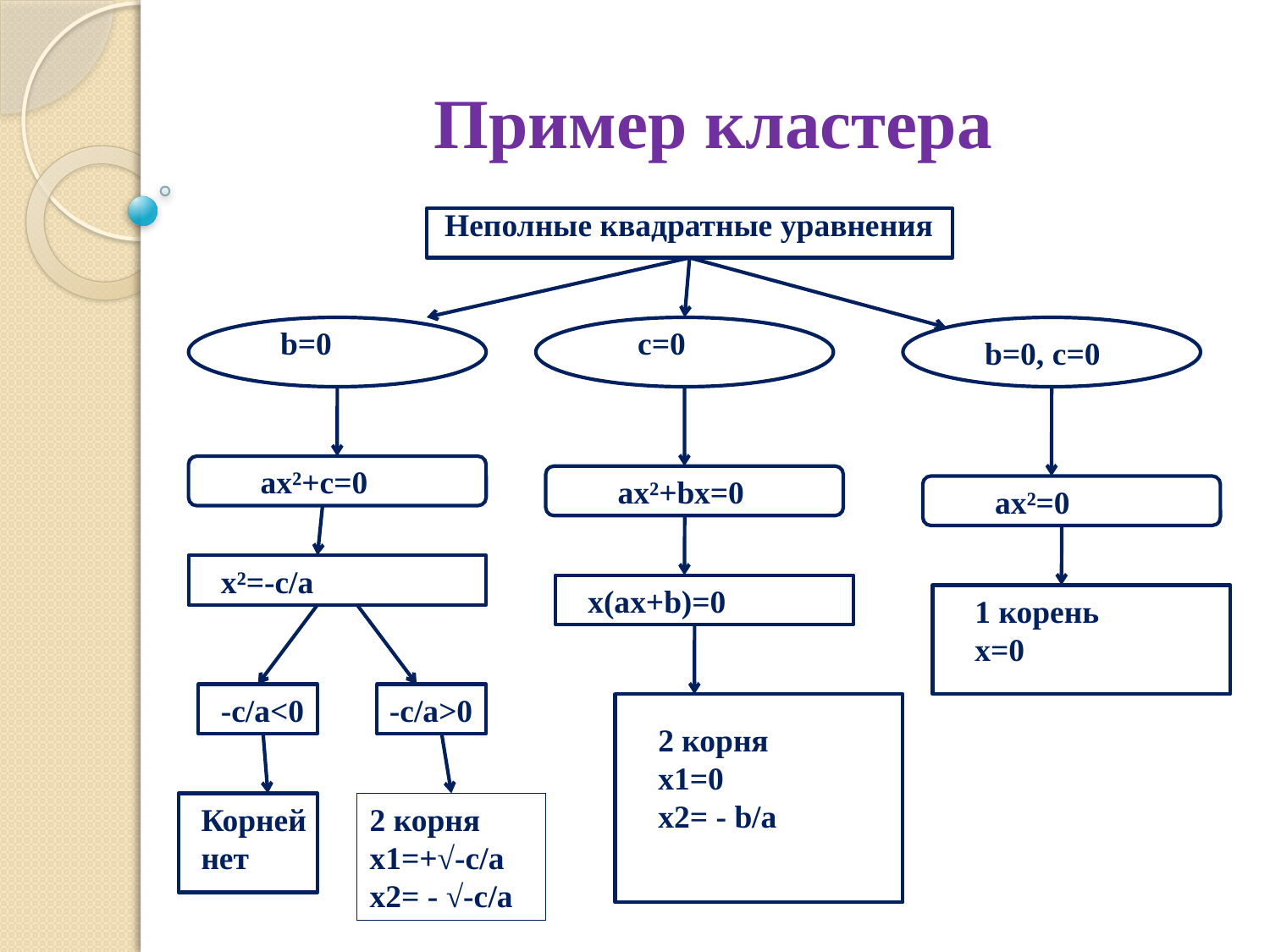

# Пример кластера

                           Неполные квадратные уравнения

b=0
ссссс
c=0

b=0, c=0
f
ax²+c=0

ax²+bx=0

ax²=0

x²=-c/a

x(ax+b)=0

1 корень
х=0

-с/а˂0

-с/а˃0

2 корня
х1=0
х2= - b/a

2 корня х1=+√-с/а
х2= - √-с/а
Корней
нет